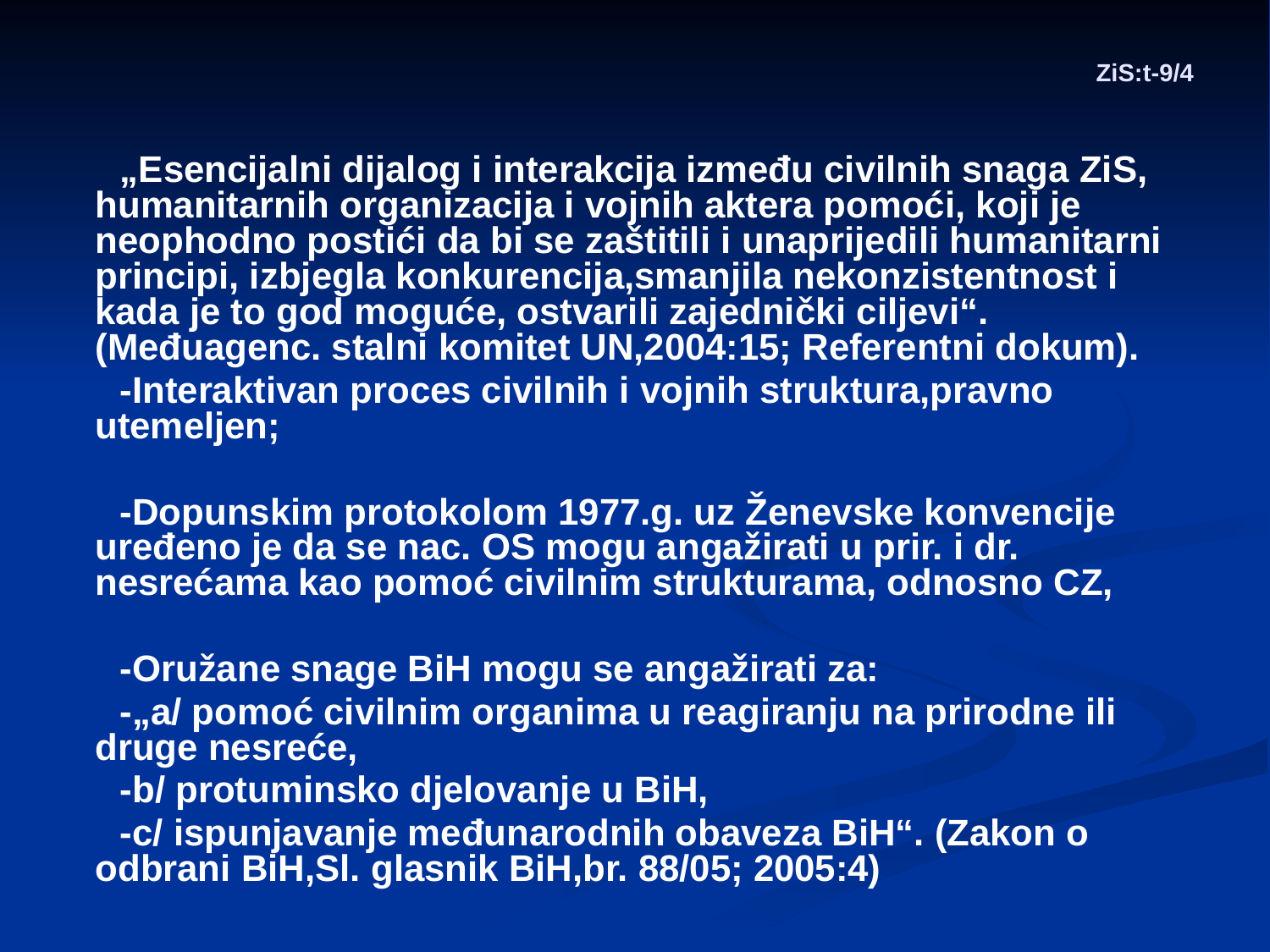

# ZiS:t-9/4

       „Esencijalni dijalog i interakcija između civilnih snaga ZiS, humanitarnih organizacija i vojnih aktera pomoći, koji je neophodno postići da bi se zaštitili i unaprijedili humanitarni principi, izbjegla konkurencija,smanjila nekonzistentnost i kada je to god moguće, ostvarili zajednički ciljevi“. (Međuagenc. stalni komitet UN,2004:15; Referentni dokum).
       -Interaktivan proces civilnih i vojnih struktura,pravno utemeljen;

       -Dopunskim protokolom 1977.g. uz Ženevske konvencije uređeno je da se nac. OS mogu angažirati u prir. i dr. nesrećama kao pomoć civilnim strukturama, odnosno CZ,

       -Oružane snage BiH mogu se angažirati za:
       -„a/ pomoć civilnim organima u reagiranju na prirodne ili druge nesreće,
       -b/ protuminsko djelovanje u BiH,
       -c/ ispunjavanje međunarodnih obaveza BiH“. (Zakon o odbrani BiH,Sl. glasnik BiH,br. 88/05; 2005:4)